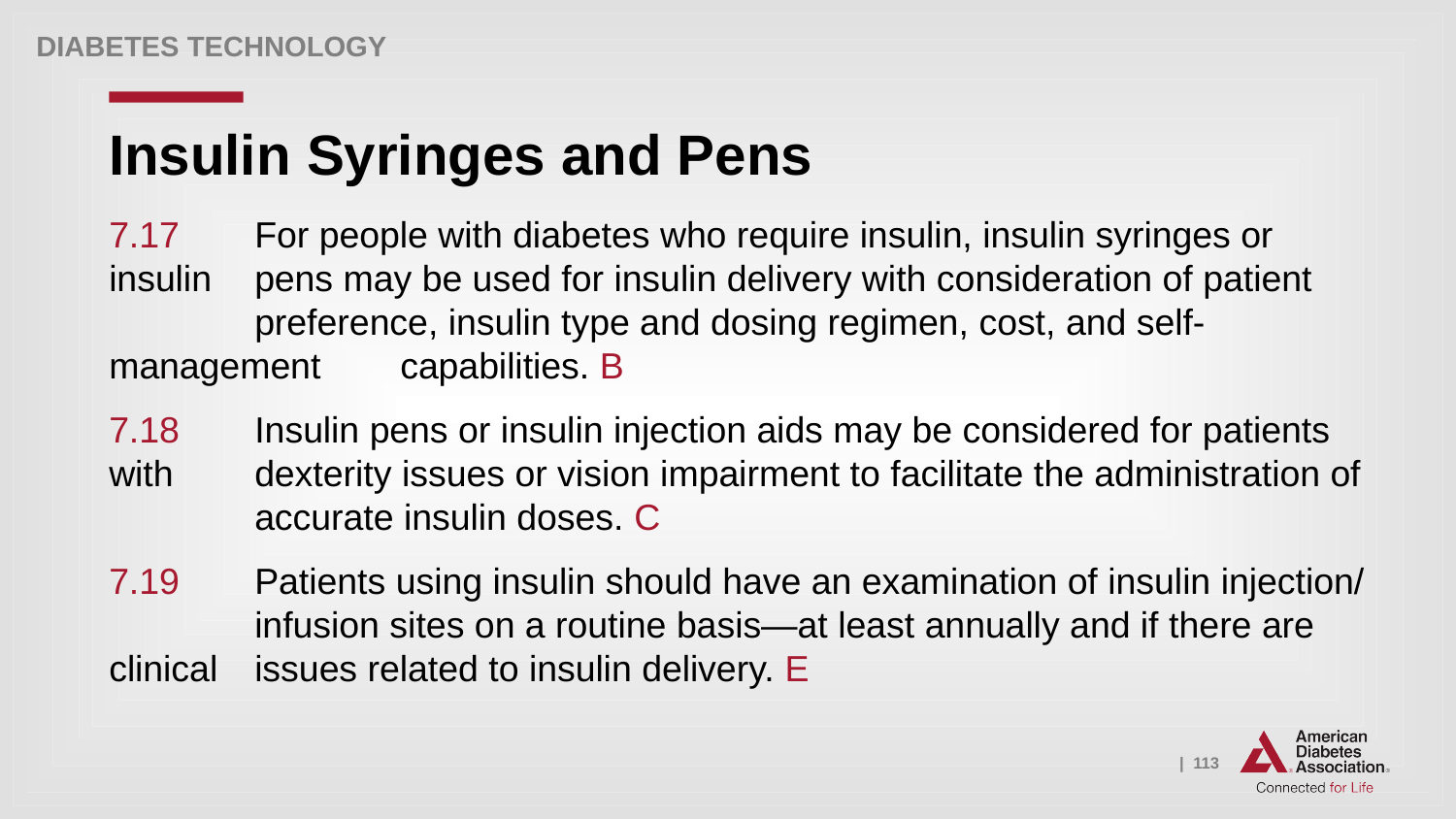

Diabetes Technology
# Insulin Syringes and Pens
7.17 	For people with diabetes who require insulin, insulin syringes or insulin 	pens may be used for insulin delivery with consideration of patient 	preference, insulin type and dosing regimen, cost, and self-management 	capabilities. B
7.18 	Insulin pens or insulin injection aids may be considered for patients with 	dexterity issues or vision impairment to facilitate the administration of 	accurate insulin doses. C
7.19 	Patients using insulin should have an examination of insulin injection/ 	infusion sites on a routine basis—at least annually and if there are clinical 	issues related to insulin delivery. E